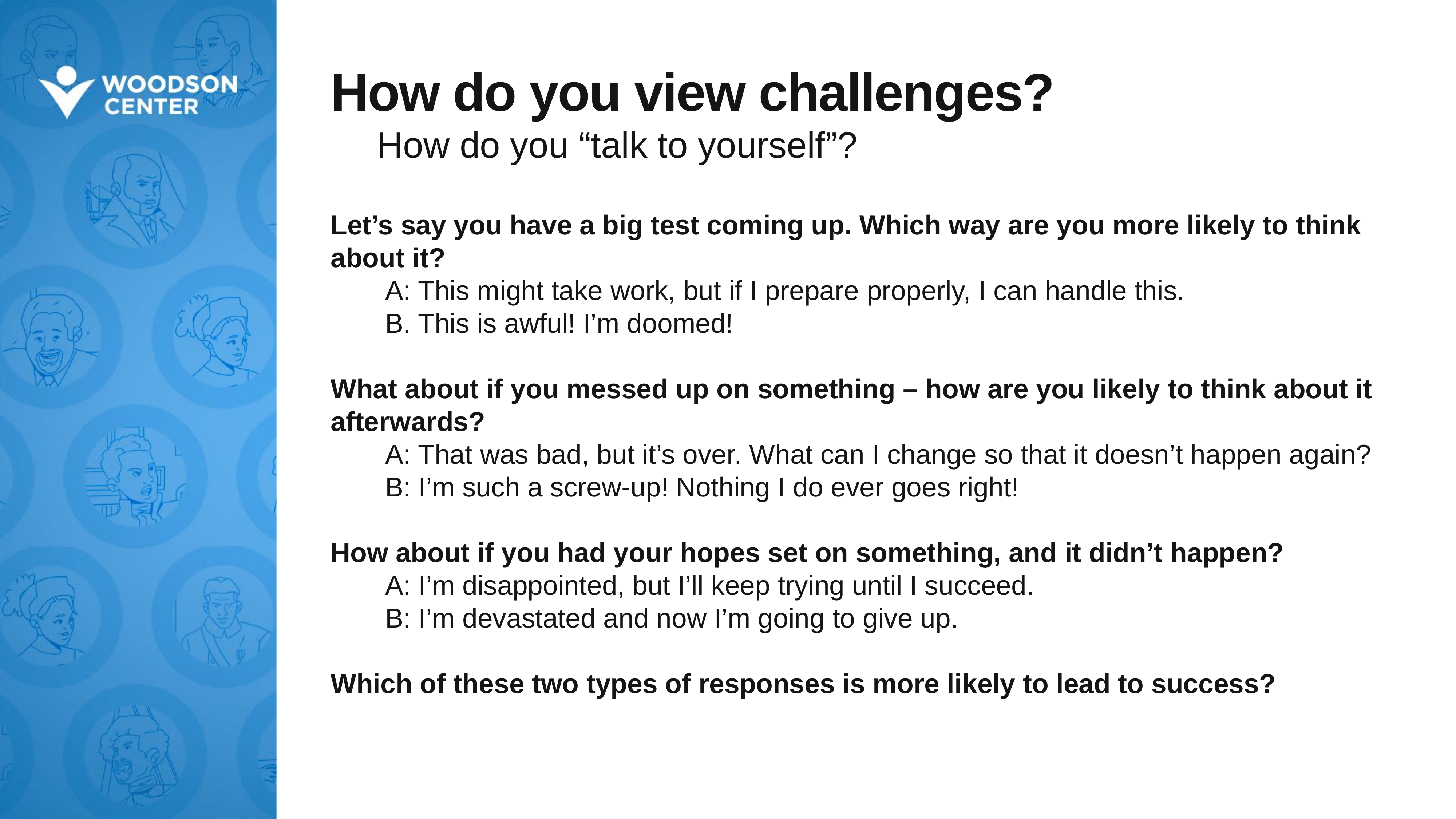

# How do you view challenges? How do you “talk to yourself”?
Let’s say you have a big test coming up. Which way are you more likely to think about it?
	A: This might take work, but if I prepare properly, I can handle this.
	B. This is awful! I’m doomed!

What about if you messed up on something – how are you likely to think about it afterwards?
	A: That was bad, but it’s over. What can I change so that it doesn’t happen again?
	B: I’m such a screw-up! Nothing I do ever goes right!

How about if you had your hopes set on something, and it didn’t happen?
	A: I’m disappointed, but I’ll keep trying until I succeed.
	B: I’m devastated and now I’m going to give up.

Which of these two types of responses is more likely to lead to success?